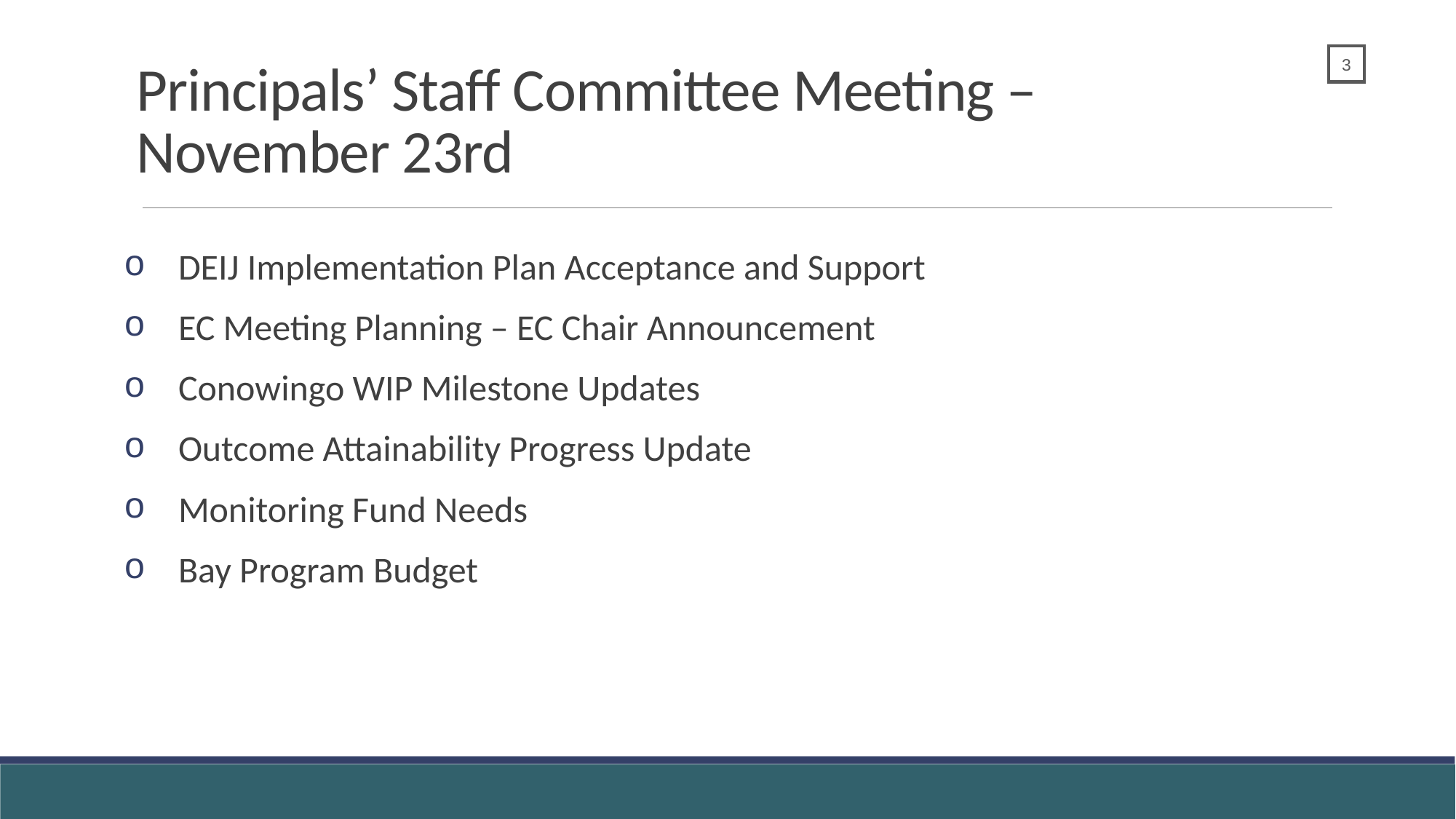

Principals’ Staff Committee Meeting –
November 23rd
DEIJ Implementation Plan Acceptance and Support
EC Meeting Planning – EC Chair Announcement
Conowingo WIP Milestone Updates
Outcome Attainability Progress Update
Monitoring Fund Needs
Bay Program Budget